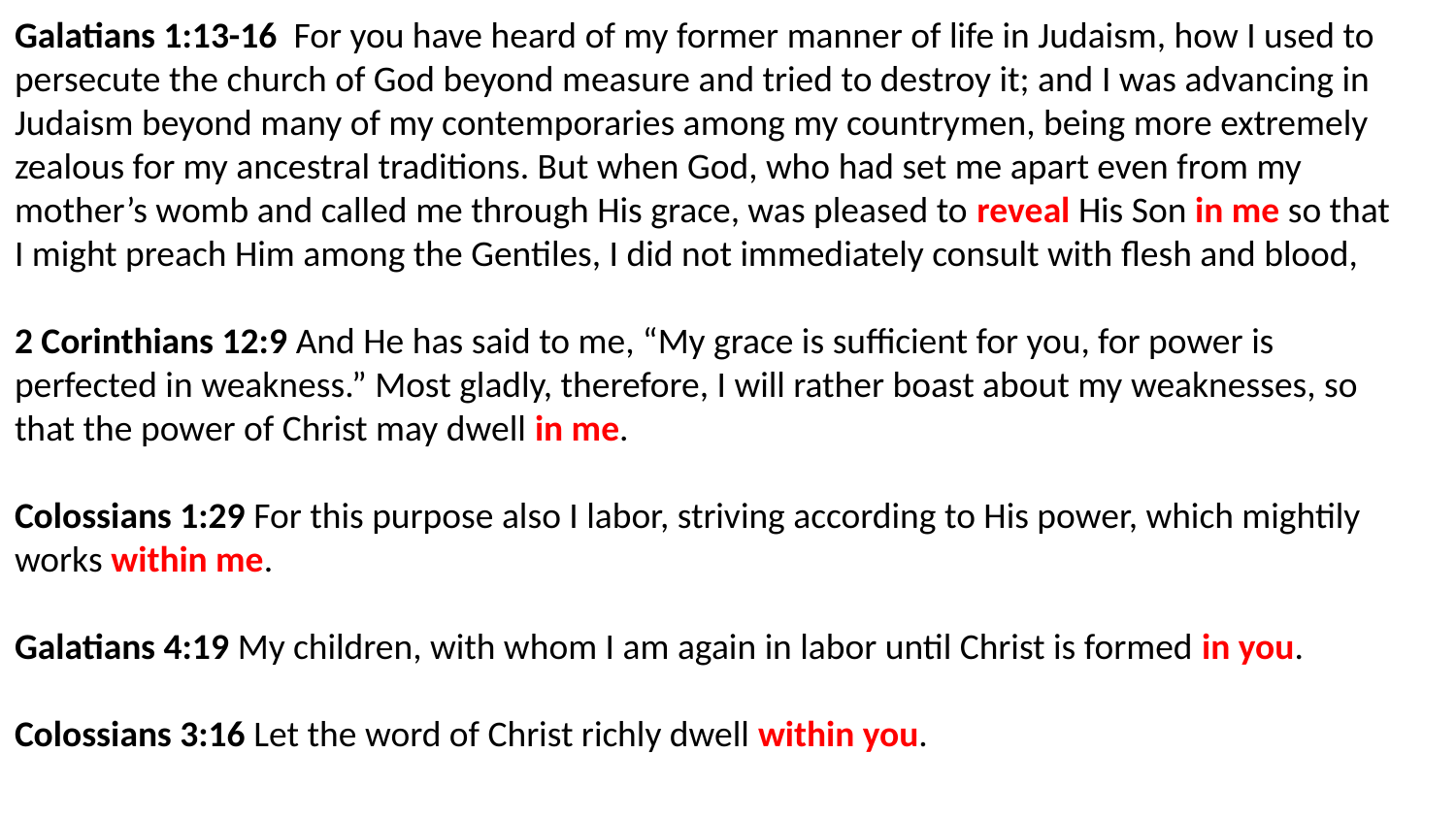

Galatians 1:13-16  For you have heard of my former manner of life in Judaism, how I used to persecute the church of God beyond measure and tried to destroy it; and I was advancing in Judaism beyond many of my contemporaries among my countrymen, being more extremely zealous for my ancestral traditions. But when God, who had set me apart even from my mother’s womb and called me through His grace, was pleased to reveal His Son in me so that I might preach Him among the Gentiles, I did not immediately consult with flesh and blood,

2 Corinthians 12:9 And He has said to me, “My grace is sufficient for you, for power is perfected in weakness.” Most gladly, therefore, I will rather boast about my weaknesses, so that the power of Christ may dwell in me.

Colossians 1:29 For this purpose also I labor, striving according to His power, which mightily works within me.

Galatians 4:19 My children, with whom I am again in labor until Christ is formed in you.

Colossians 3:16 Let the word of Christ richly dwell within you.